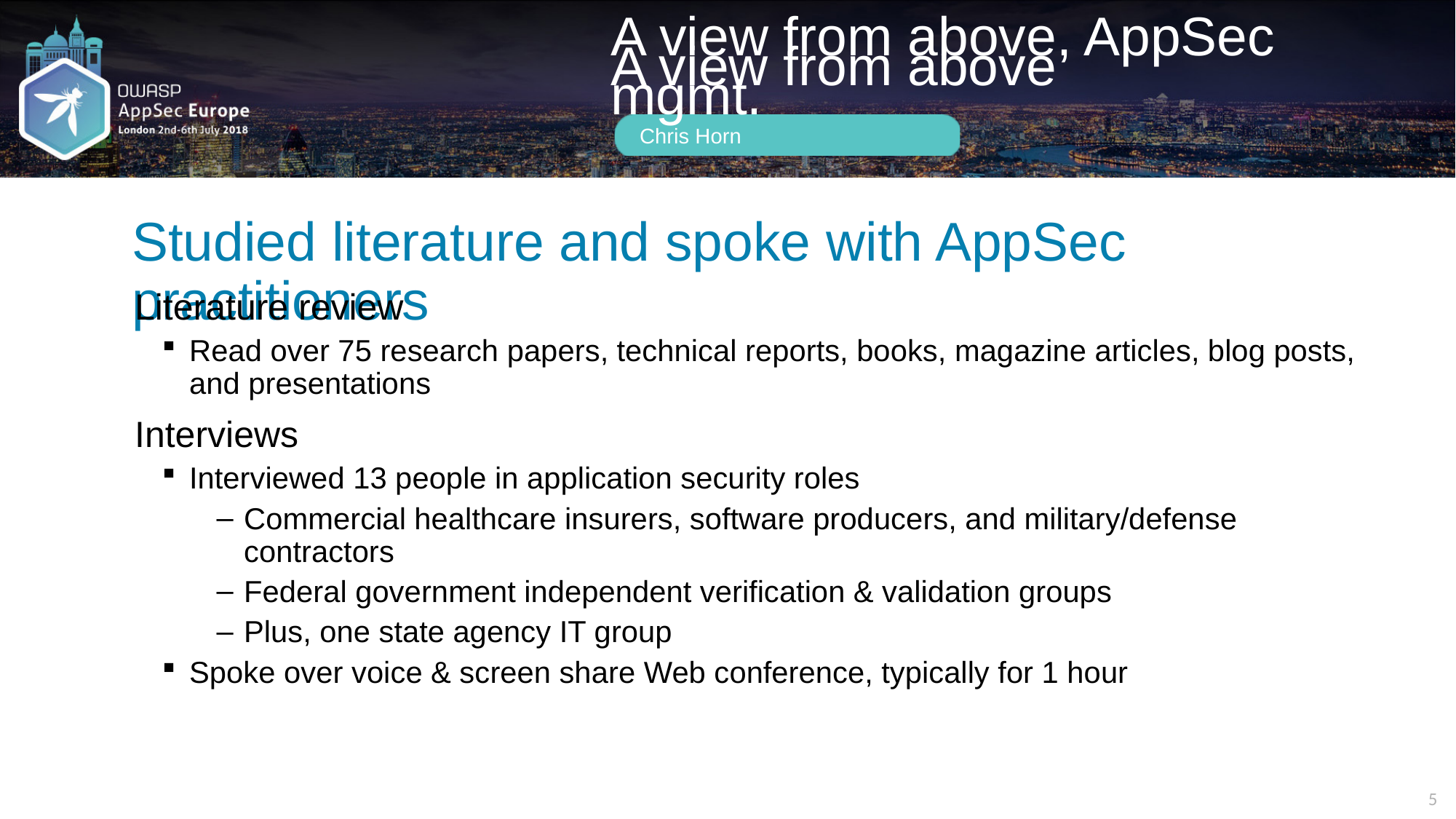

# Studied literature and spoke with AppSec practitioners
Literature review
Read over 75 research papers, technical reports, books, magazine articles, blog posts, and presentations
Interviews
Interviewed 13 people in application security roles
Commercial healthcare insurers, software producers, and military/defense contractors
Federal government independent verification & validation groups
Plus, one state agency IT group
Spoke over voice & screen share Web conference, typically for 1 hour
5